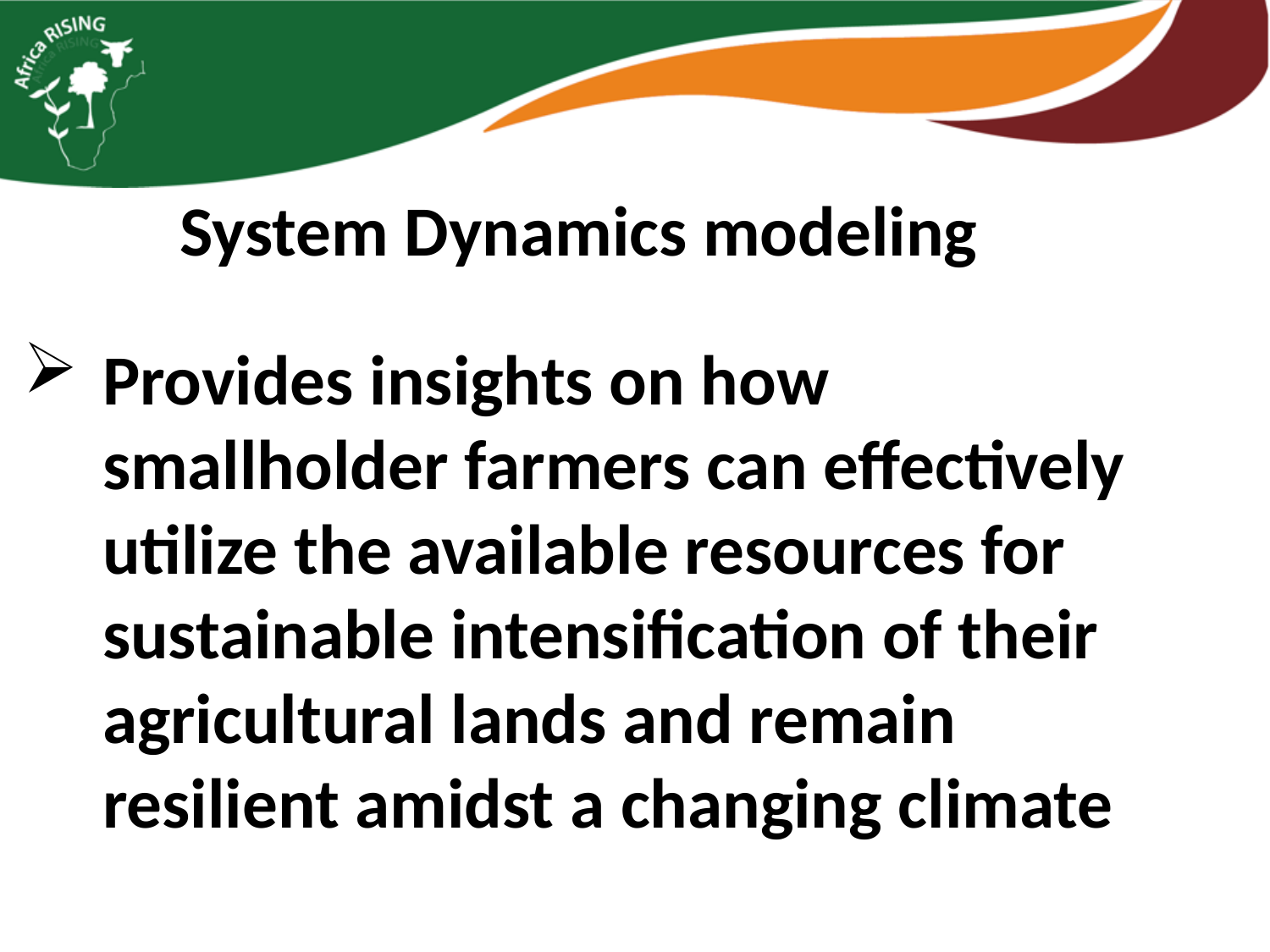

# System Dynamics modeling
Provides insights on how smallholder farmers can effectively utilize the available resources for sustainable intensification of their agricultural lands and remain resilient amidst a changing climate